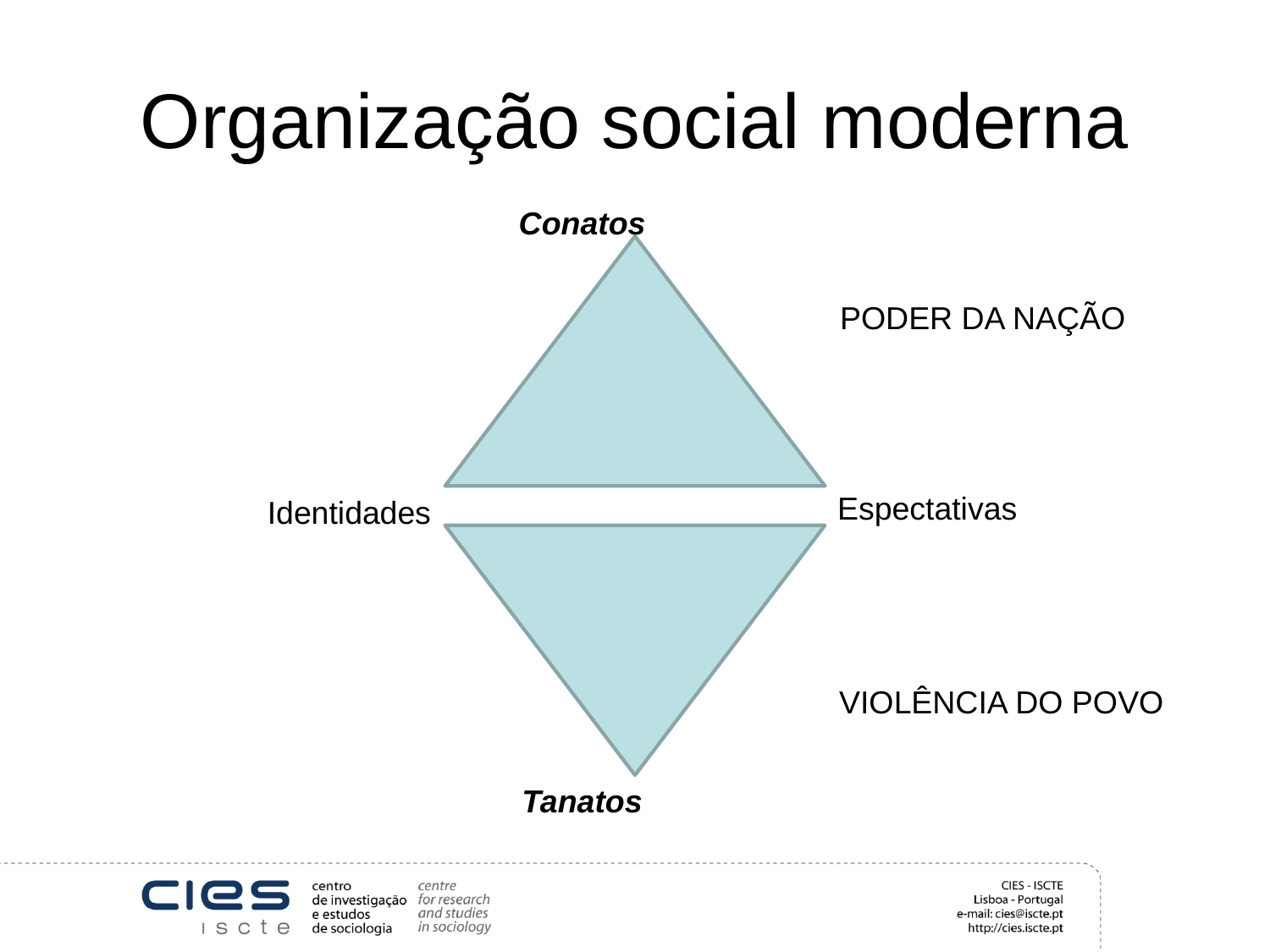

# Organização social moderna
Conatos

PODER DA NAÇÃO
Espectativas
Identidades

VIOLÊNCIA DO POVO
Tanatos